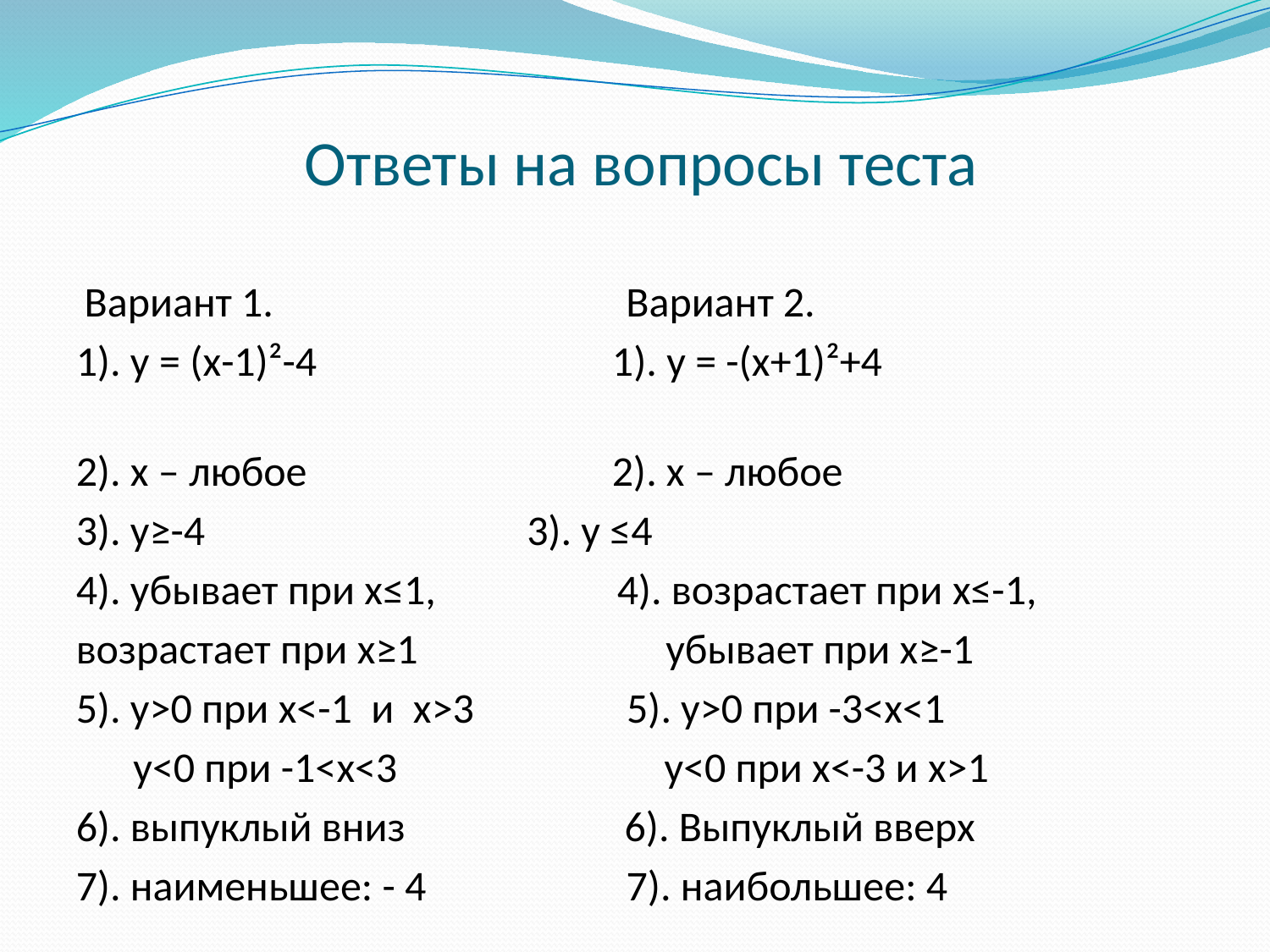

# Ответы на вопросы теста
 Вариант 1.                                     Вариант 2.
1). y = (x-1)²-4                               1). y = -(x+1)²+4
2). x – любое                                2). x – любое
3). y≥-4	                              3). y ≤4
4). убывает при x≤1,                   4). возрастает при x≤-1,
возрастает при x≥1                          убывает при x≥-1
5). y>0 при x<-1  и  x>3                5). y>0 при -3<x<1
      y<0 при -1<x<3                            y<0 при x<-3 и x>1
6). выпуклый вниз                       6). Выпуклый вверх
7). наименьшее: - 4                     7). наибольшее: 4